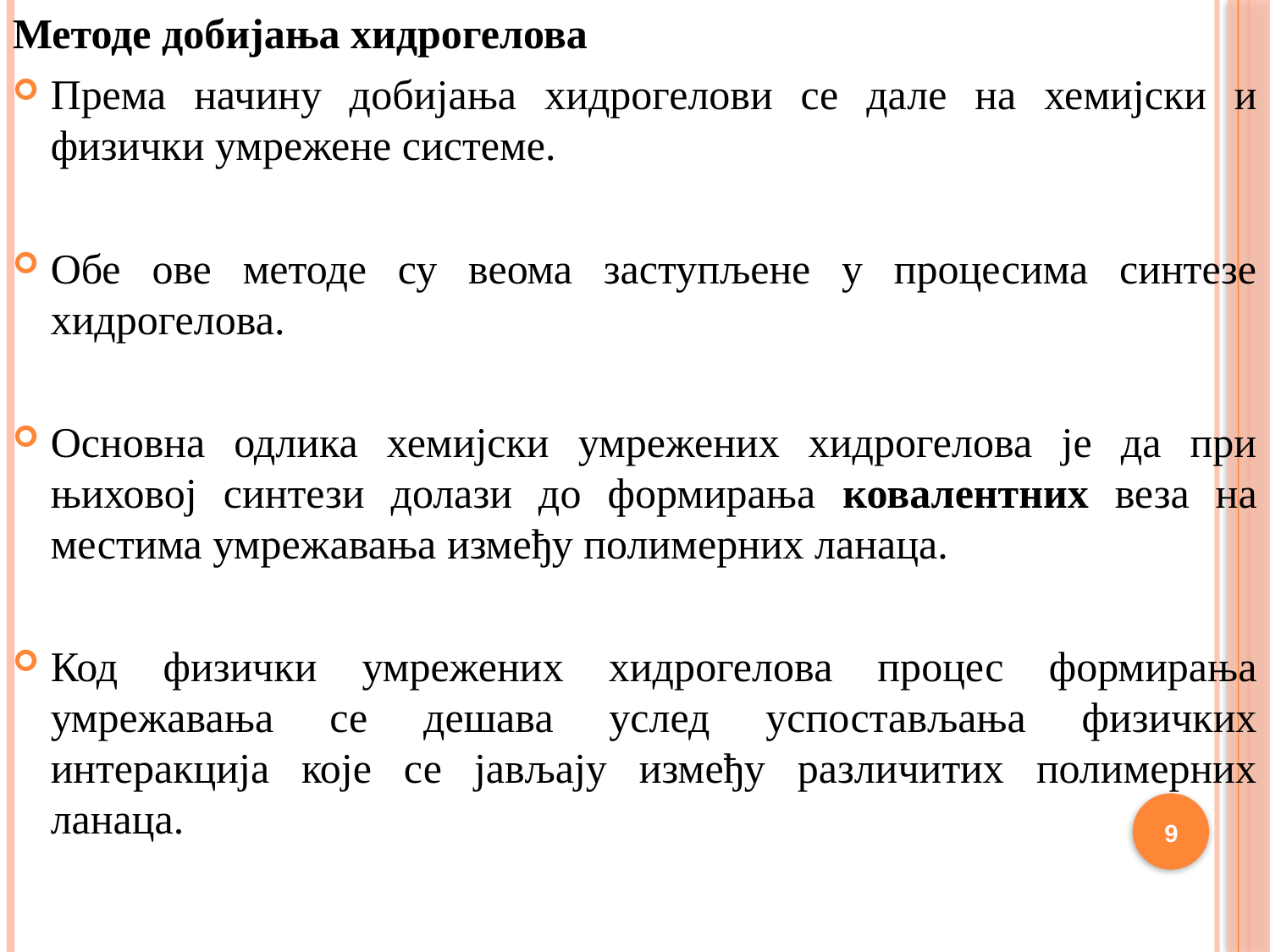

Методе добијања хидрогелова
Према начину добијања хидрогелови се дале на хемијски и физички умрежене системе.

Обе ове методе су веома заступљене у процесима синтезе хидрогелова.

Основна одлика хемијски умрежених хидрогелова је да при њиховој синтези долази до формирања ковалентних веза на местима умрежавања између полимерних ланаца.

Код физички умрежених хидрогелова процес формирања умрежавања се дешава услед успостављања физичких интеракција које се јављају између различитих полимерних ланаца.
9